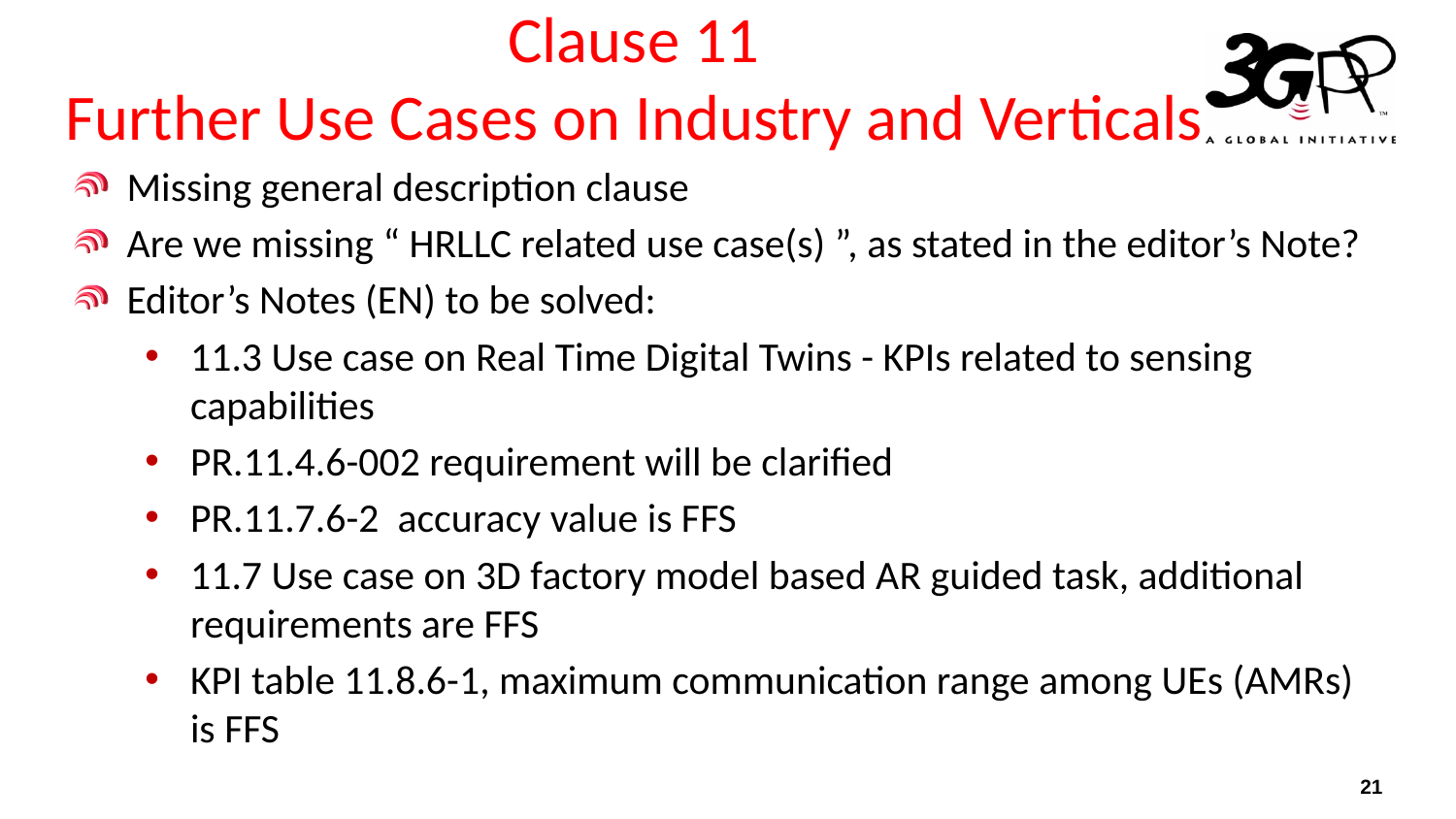

# Clause 11 Further Use Cases on Industry and Verticals
Missing general description clause
Are we missing “ HRLLC related use case(s) ”, as stated in the editor’s Note?
Editor’s Notes (EN) to be solved:
11.3 Use case on Real Time Digital Twins - KPIs related to sensing capabilities
PR.11.4.6-002 requirement will be clarified
PR.11.7.6-2  accuracy value is FFS
11.7 Use case on 3D factory model based AR guided task, additional requirements are FFS
KPI table 11.8.6-1, maximum communication range among UEs (AMRs) is FFS